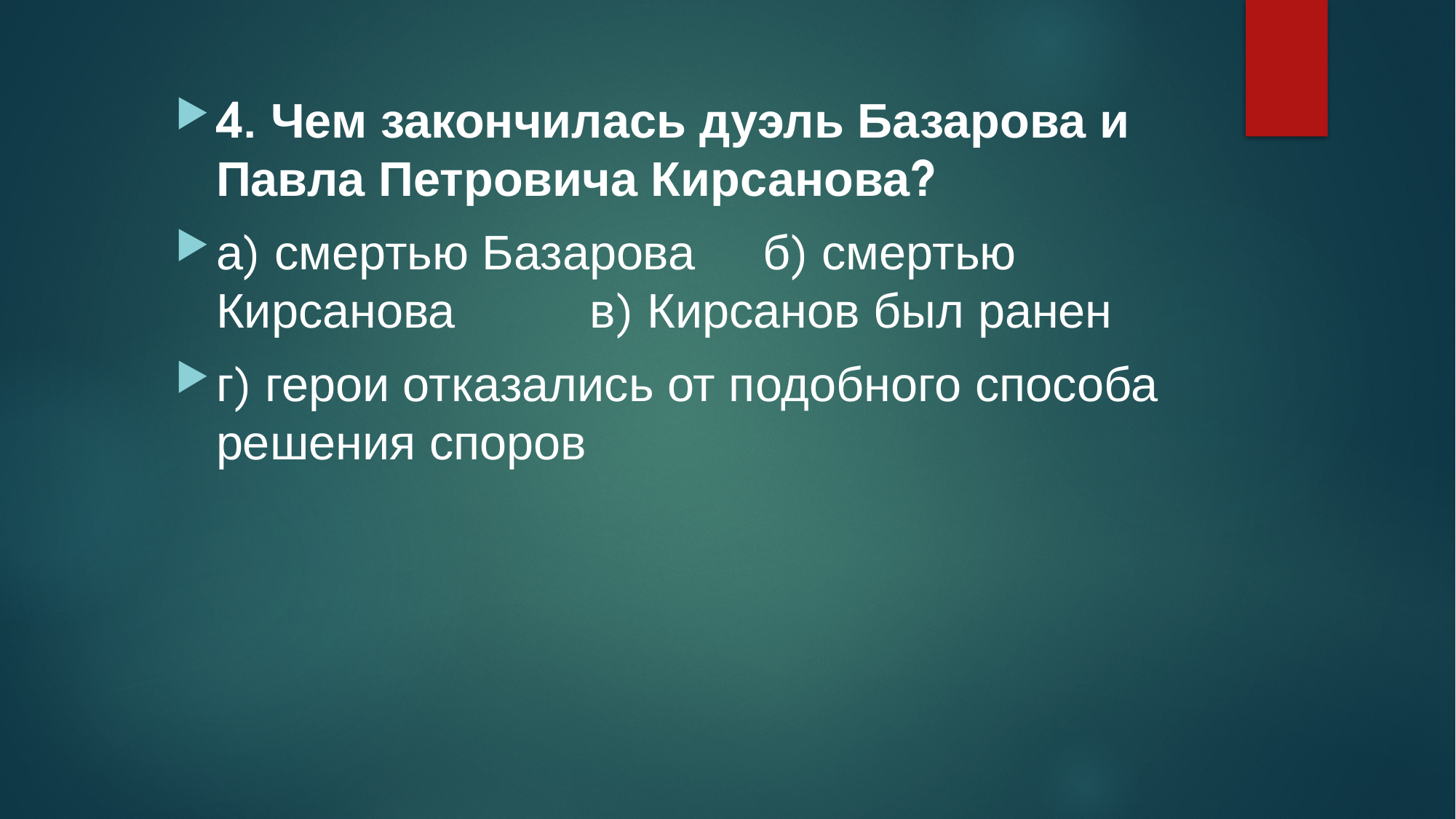

4. Чем закончилась дуэль Базарова и Павла Петровича Кирсанова?
а) смертью Базарова     б) смертью Кирсанова          в) Кирсанов был ранен
г) герои отказались от подобного способа решения споров